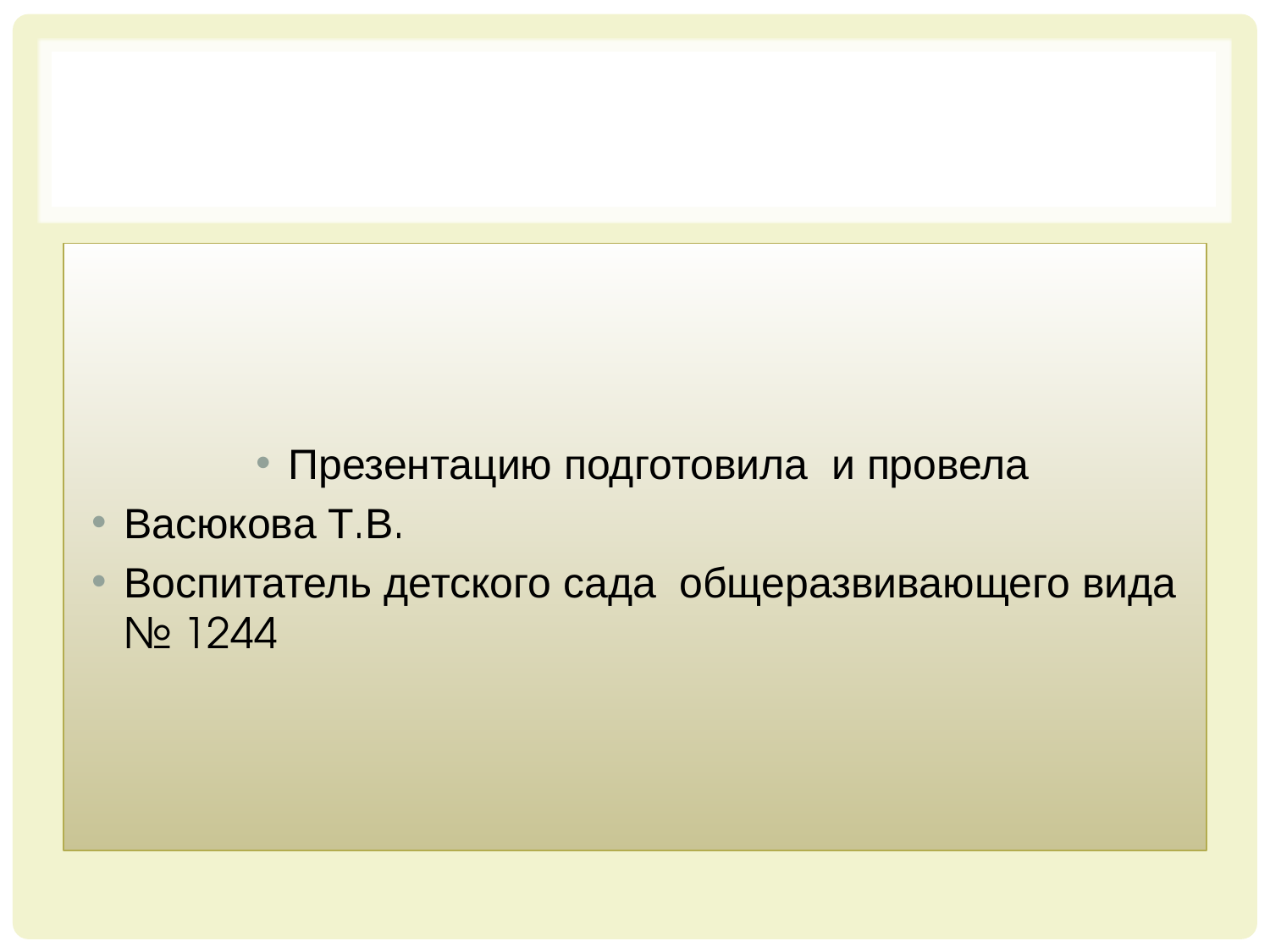

#
Презентацию подготовила  и провела
Васюкова Т.В.
Воспитатель детского сада  общеразвивающего вида № 1244